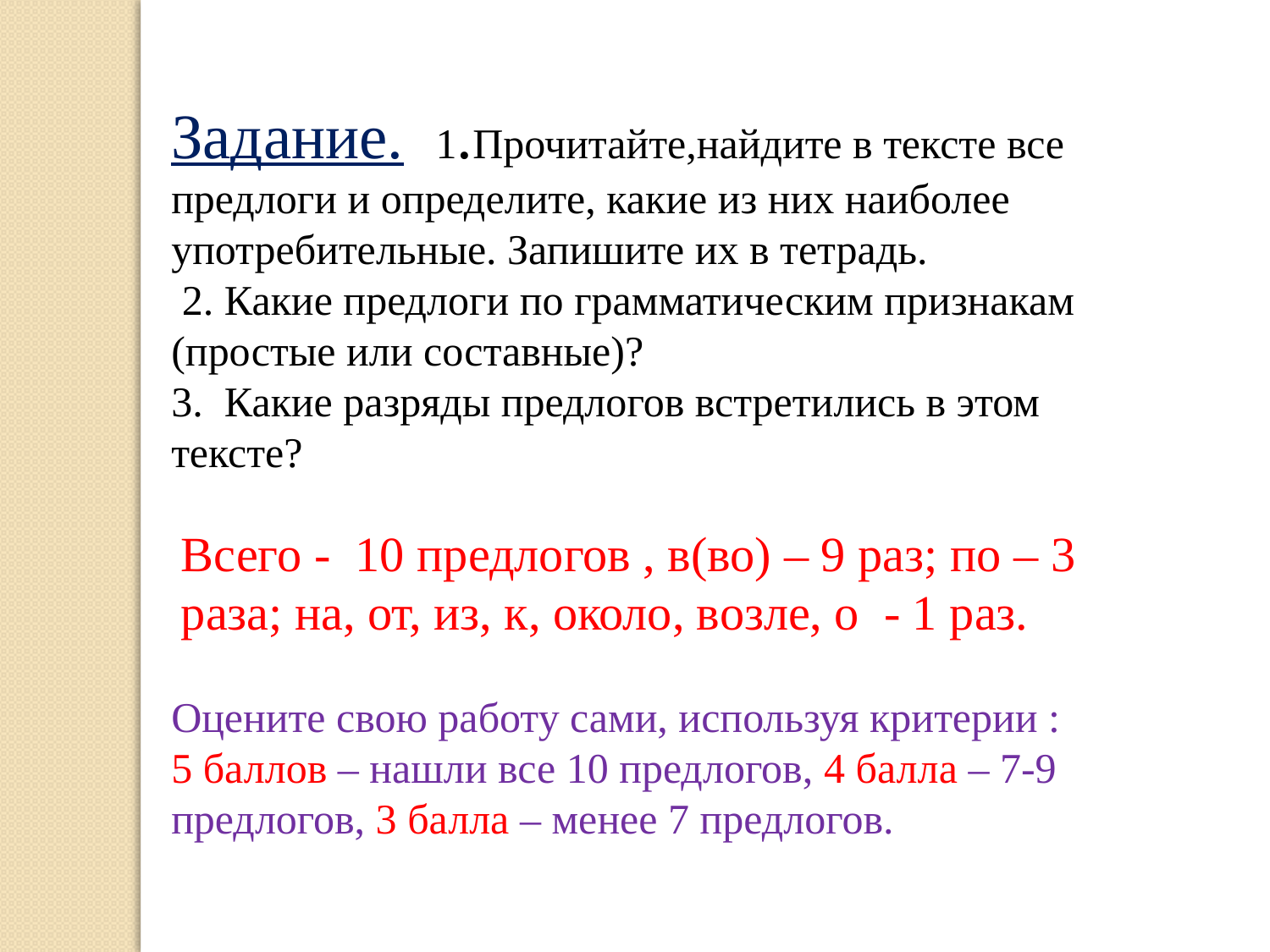

Задание.  1.Прочитайте,найдите в тексте все предлоги и определите, какие из них наиболее употребительные. Запишите их в тетрадь.
 2. Какие предлоги по грамматическим признакам (простые или составные)?
3.  Какие разряды предлогов встретились в этом тексте?
Всего -  10 предлогов , в(во) – 9 раз; по – 3 раза; на, от, из, к, около, возле, о  - 1 раз.
Оцените свою работу сами, используя критерии :
5 баллов – нашли все 10 предлогов, 4 балла – 7-9 предлогов, 3 балла – менее 7 предлогов.